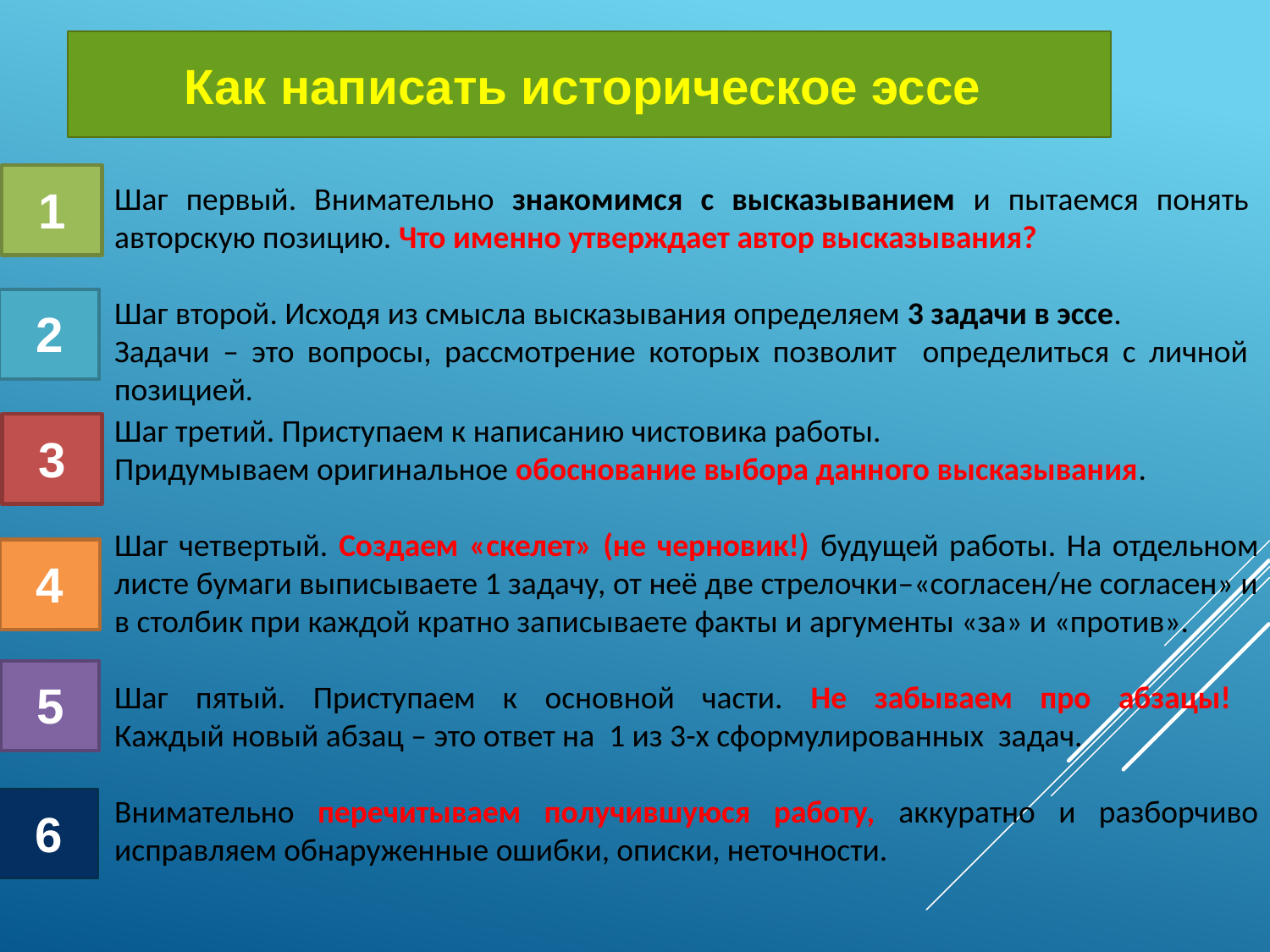

Как написать историческое эссе

Шаг первый. Внимательно знакомимся с высказыванием и пытаемся понять авторскую позицию. Что именно утверждает автор высказывания?

Шаг второй. Исходя из смысла высказывания определяем 3 задачи в эссе.
Задачи – это вопросы, рассмотрение которых позволит  определиться с личной позицией.

1

2
Шаг третий. Приступаем к написанию чистовика работы.
Придумываем оригинальное обоснование выбора данного высказывания.

Шаг четвертый. Создаем «скелет» (не черновик!) будущей работы. На отдельном листе бумаги выписываете 1 задачу, от неё две стрелочки–«согласен/не согласен» и в столбик при каждой кратно записываете факты и аргументы «за» и «против».

Шаг пятый. Приступаем к основной части. Не забываем про абзацы!
Каждый новый абзац – это ответ на  1 из 3-х сформулированных  задач.

Внимательно перечитываем получившуюся работу, аккуратно и разборчиво исправляем обнаруженные ошибки, описки, неточности.

3

4

5

6